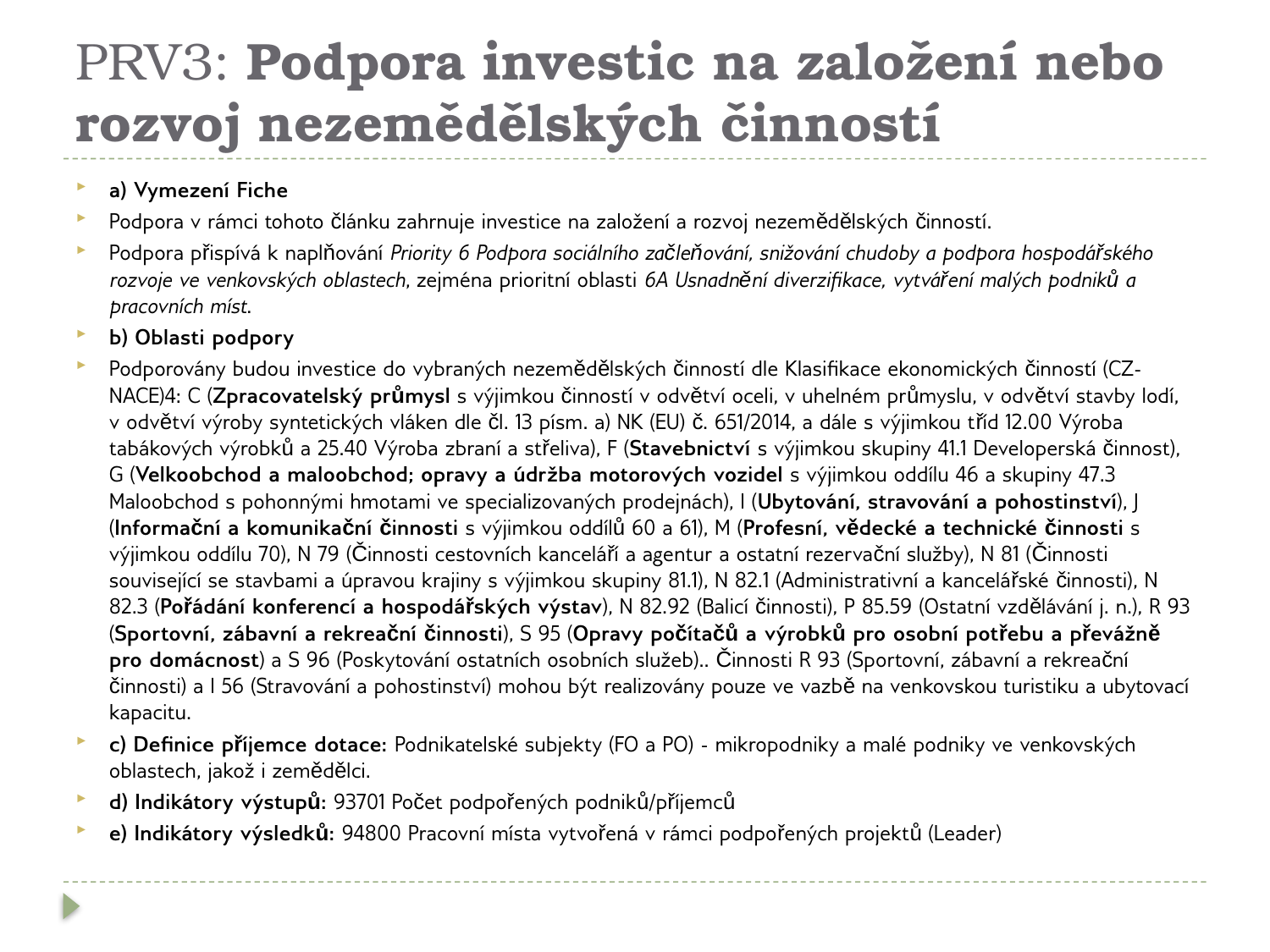

# PRV3: Podpora investic na založení nebo rozvoj nezemědělských činností
a) Vymezení Fiche
Podpora v rámci tohoto článku zahrnuje investice na založení a rozvoj nezemědělských činností.
Podpora přispívá k naplňování Priority 6 Podpora sociálního začleňování, snižování chudoby a podpora hospodářského rozvoje ve venkovských oblastech, zejména prioritní oblasti 6A Usnadnění diverzifikace, vytváření malých podniků a pracovních míst.
b) Oblasti podpory
Podporovány budou investice do vybraných nezemědělských činností dle Klasifikace ekonomických činností (CZ-NACE)4: C (Zpracovatelský průmysl s výjimkou činností v odvětví oceli, v uhelném průmyslu, v odvětví stavby lodí, v odvětví výroby syntetických vláken dle čl. 13 písm. a) NK (EU) č. 651/2014, a dále s výjimkou tříd 12.00 Výroba tabákových výrobků a 25.40 Výroba zbraní a střeliva), F (Stavebnictví s výjimkou skupiny 41.1 Developerská činnost), G (Velkoobchod a maloobchod; opravy a údržba motorových vozidel s výjimkou oddílu 46 a skupiny 47.3 Maloobchod s pohonnými hmotami ve specializovaných prodejnách), I (Ubytování, stravování a pohostinství), J (Informační a komunikační činnosti s výjimkou oddílů 60 a 61), M (Profesní, vědecké a technické činnosti s výjimkou oddílu 70), N 79 (Činnosti cestovních kanceláří a agentur a ostatní rezervační služby), N 81 (Činnosti související se stavbami a úpravou krajiny s výjimkou skupiny 81.1), N 82.1 (Administrativní a kancelářské činnosti), N 82.3 (Pořádání konferencí a hospodářských výstav), N 82.92 (Balicí činnosti), P 85.59 (Ostatní vzdělávání j. n.), R 93 (Sportovní, zábavní a rekreační činnosti), S 95 (Opravy počítačů a výrobků pro osobní potřebu a převážně pro domácnost) a S 96 (Poskytování ostatních osobních služeb).. Činnosti R 93 (Sportovní, zábavní a rekreační činnosti) a I 56 (Stravování a pohostinství) mohou být realizovány pouze ve vazbě na venkovskou turistiku a ubytovací kapacitu.
c) Definice příjemce dotace: Podnikatelské subjekty (FO a PO) - mikropodniky a malé podniky ve venkovských oblastech, jakož i zemědělci.
d) Indikátory výstupů: 93701 Počet podpořených podniků/příjemců
e) Indikátory výsledků: 94800 Pracovní místa vytvořená v rámci podpořených projektů (Leader)